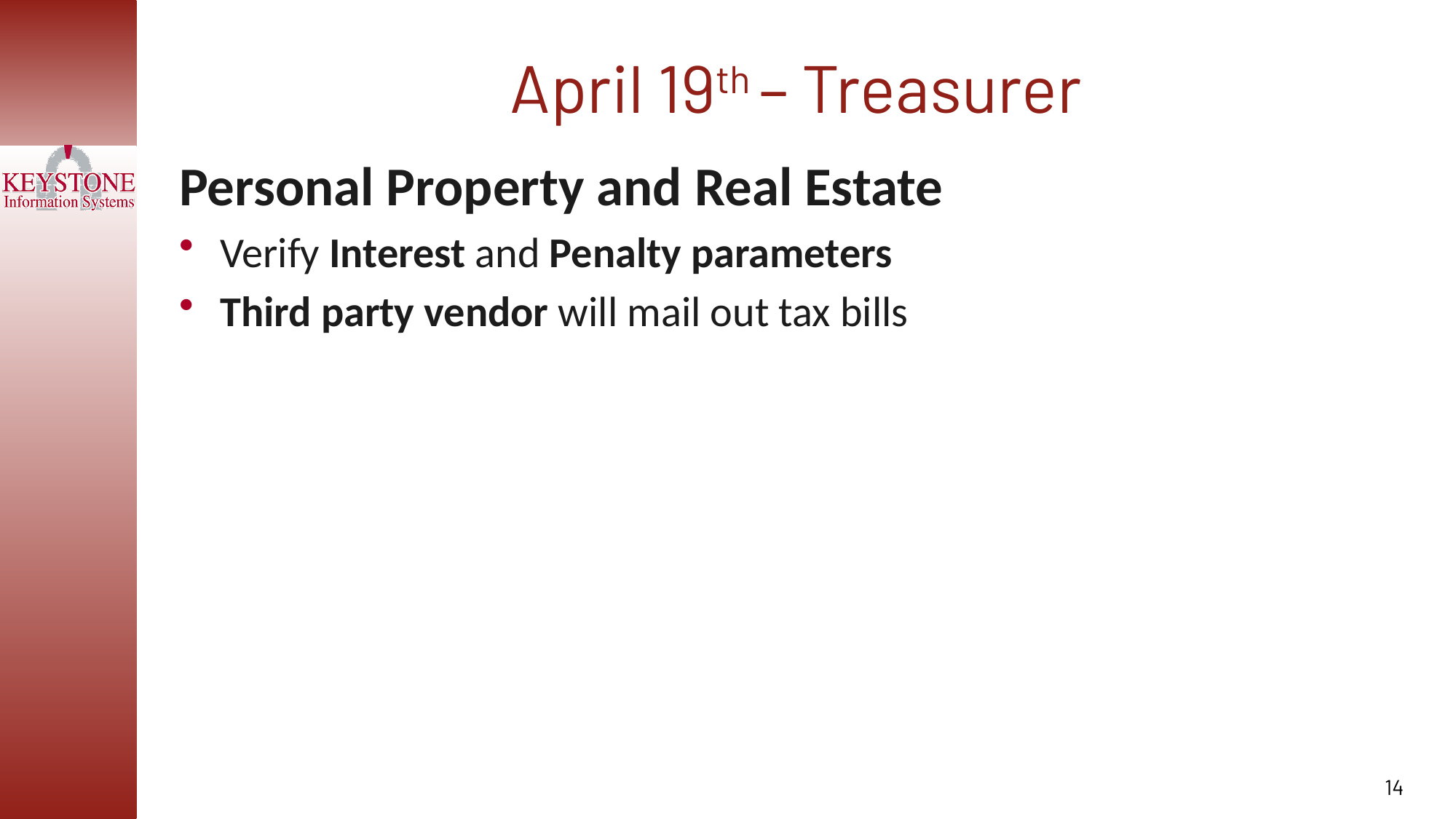

April 19th – Treasurer
Personal Property and Real Estate
Verify Interest and Penalty parameters
Third party vendor will mail out tax bills

14